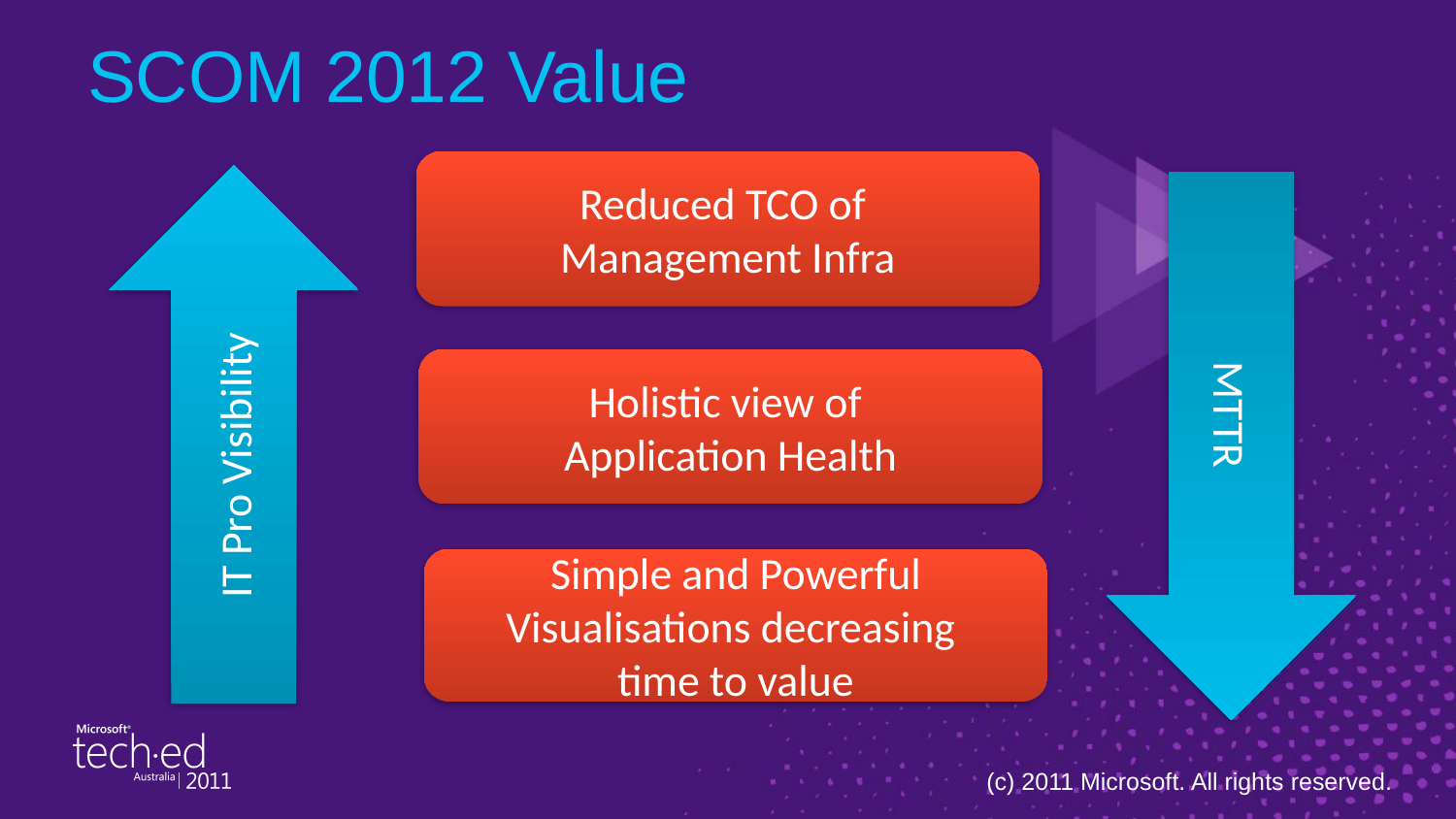

# SCOM 2012 Value
Reduced TCO of
Management Infra
IT Pro Visibility
MTTR
Holistic view of
Application Health
Simple and Powerful Visualisations decreasing
time to value
(c) 2011 Microsoft. All rights reserved.